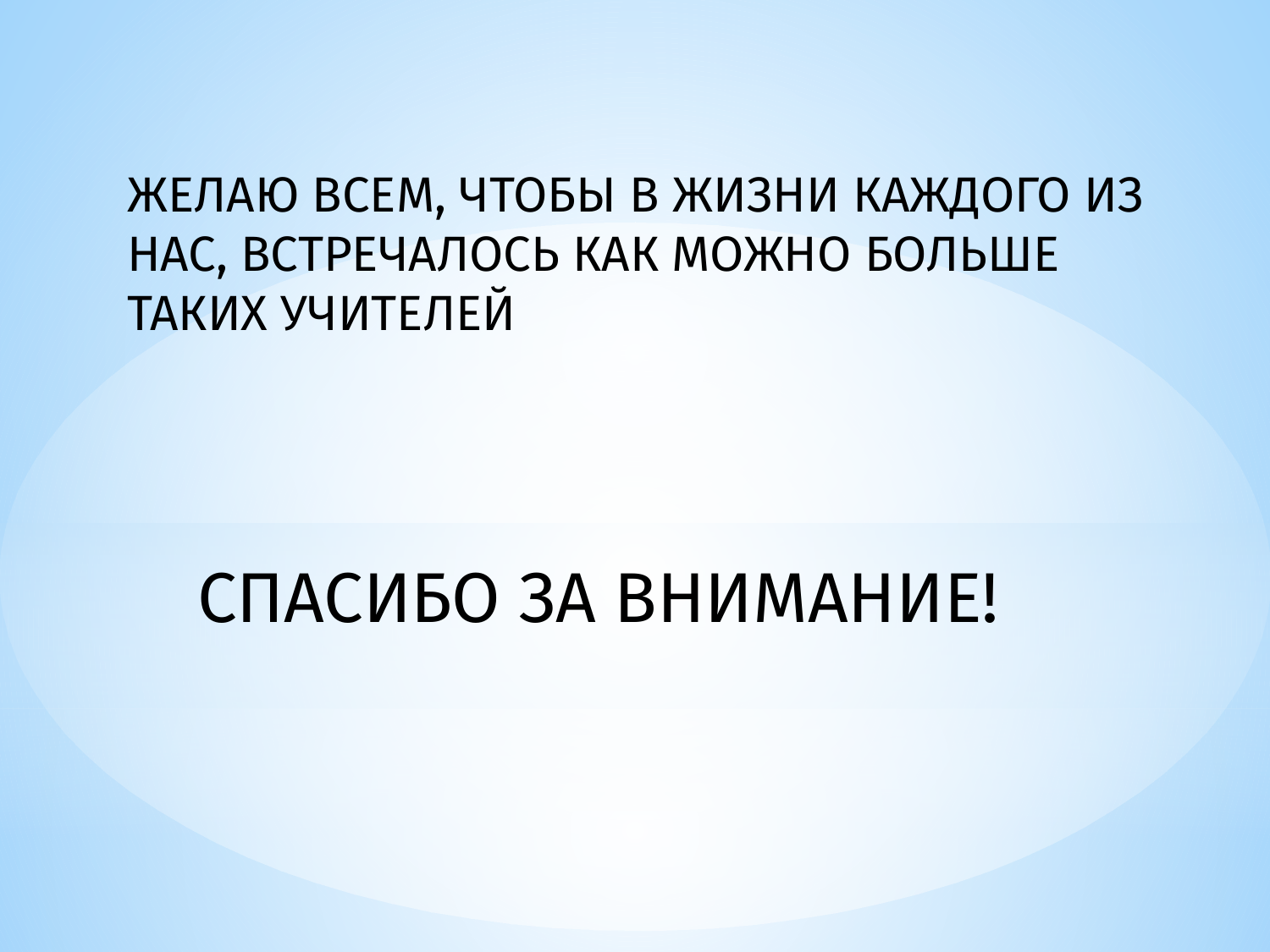

ЖЕЛАЮ ВСЕМ, ЧТОБЫ В ЖИЗНИ КАЖДОГО ИЗ НАС, ВСТРЕЧАЛОСЬ КАК МОЖНО БОЛЬШЕ ТАКИХ УЧИТЕЛЕЙ
СПАСИБО ЗА ВНИМАНИЕ!